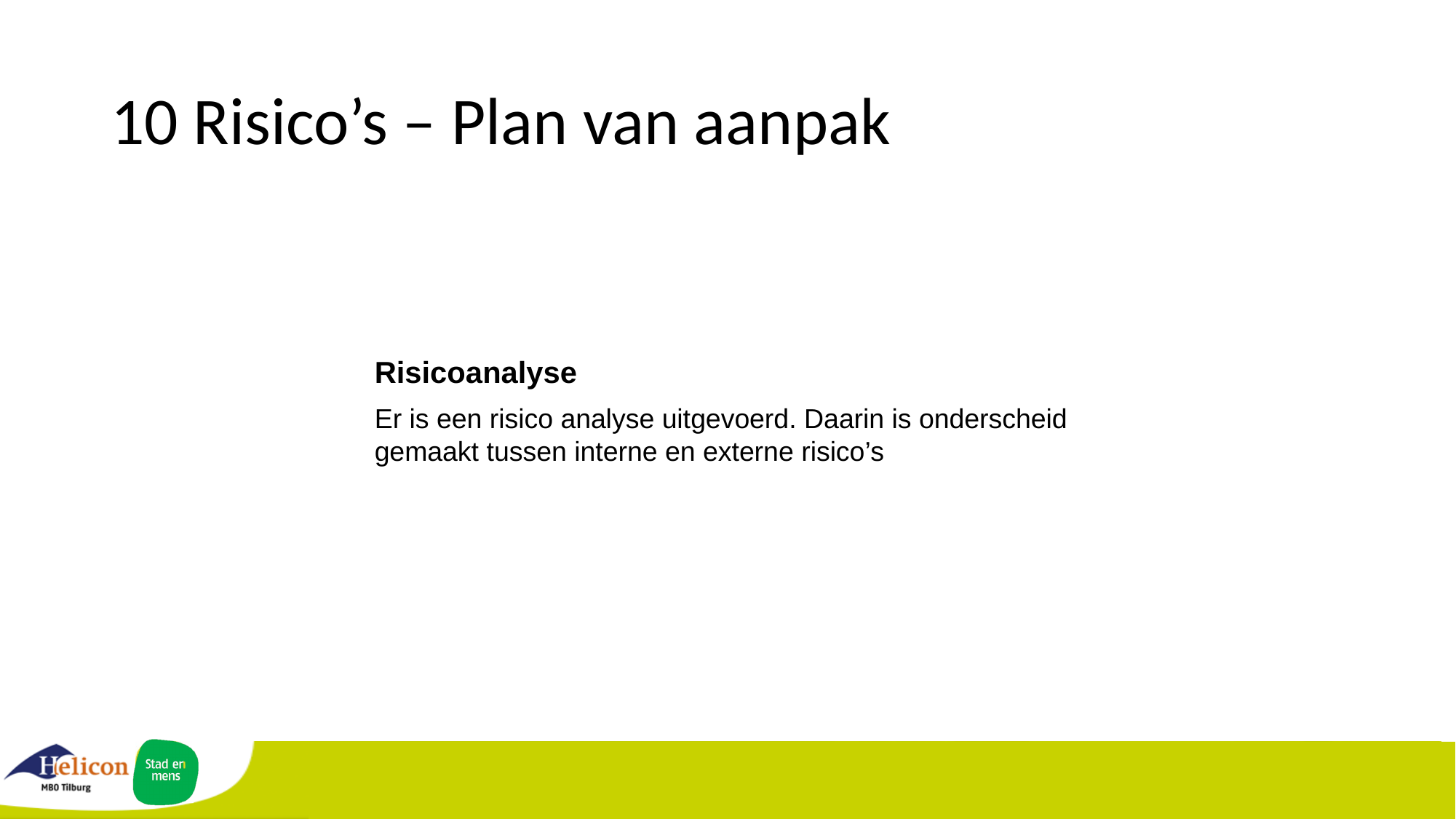

# 10 Risico’s – Plan van aanpak

Risicoanalyse
Er is een risico analyse uitgevoerd. Daarin is onderscheid gemaakt tussen interne en externe risico’s